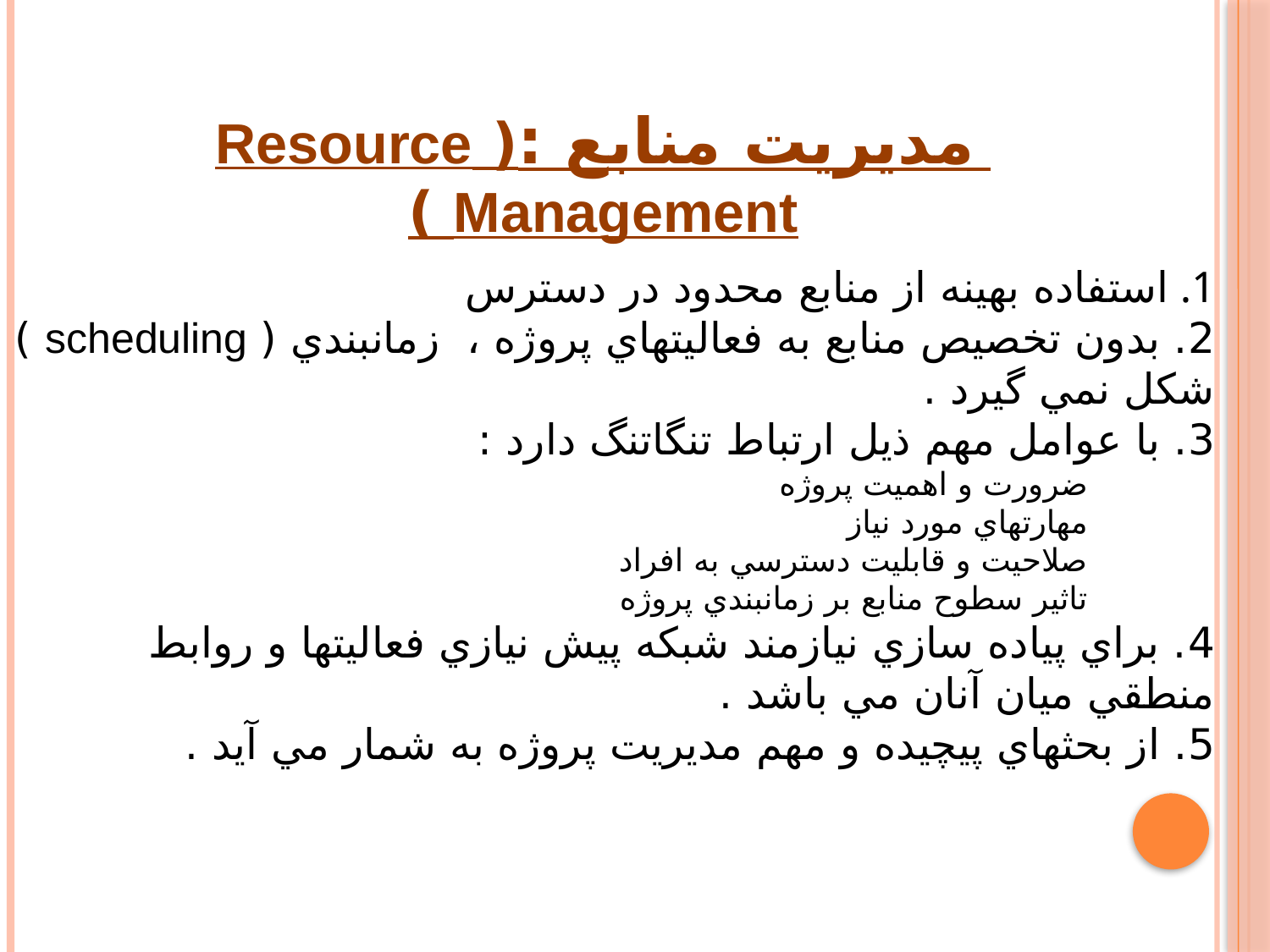

مديريت منابع :( Resource Management )
1. استفاده بهينه از منابع محدود در دسترس
2. بدون تخصيص منابع به فعاليتهاي پروژه ،  زمانبندي ( scheduling ) شكل نمي گيرد .
3. با عوامل مهم ذيل ارتباط تنگاتنگ دارد :
ضرورت و اهميت پروژه
مهارتهاي مورد نياز
صلاحيت و قابليت دسترسي به افراد
تاثير سطوح منابع بر زمانبندي پروژه
4. براي پياده سازي نيازمند شبكه پيش نيازي فعاليتها و روابط منطقي ميان آنان مي باشد .
5. از بحثهاي پيچيده و مهم مديريت پروژه به شمار مي آيد .